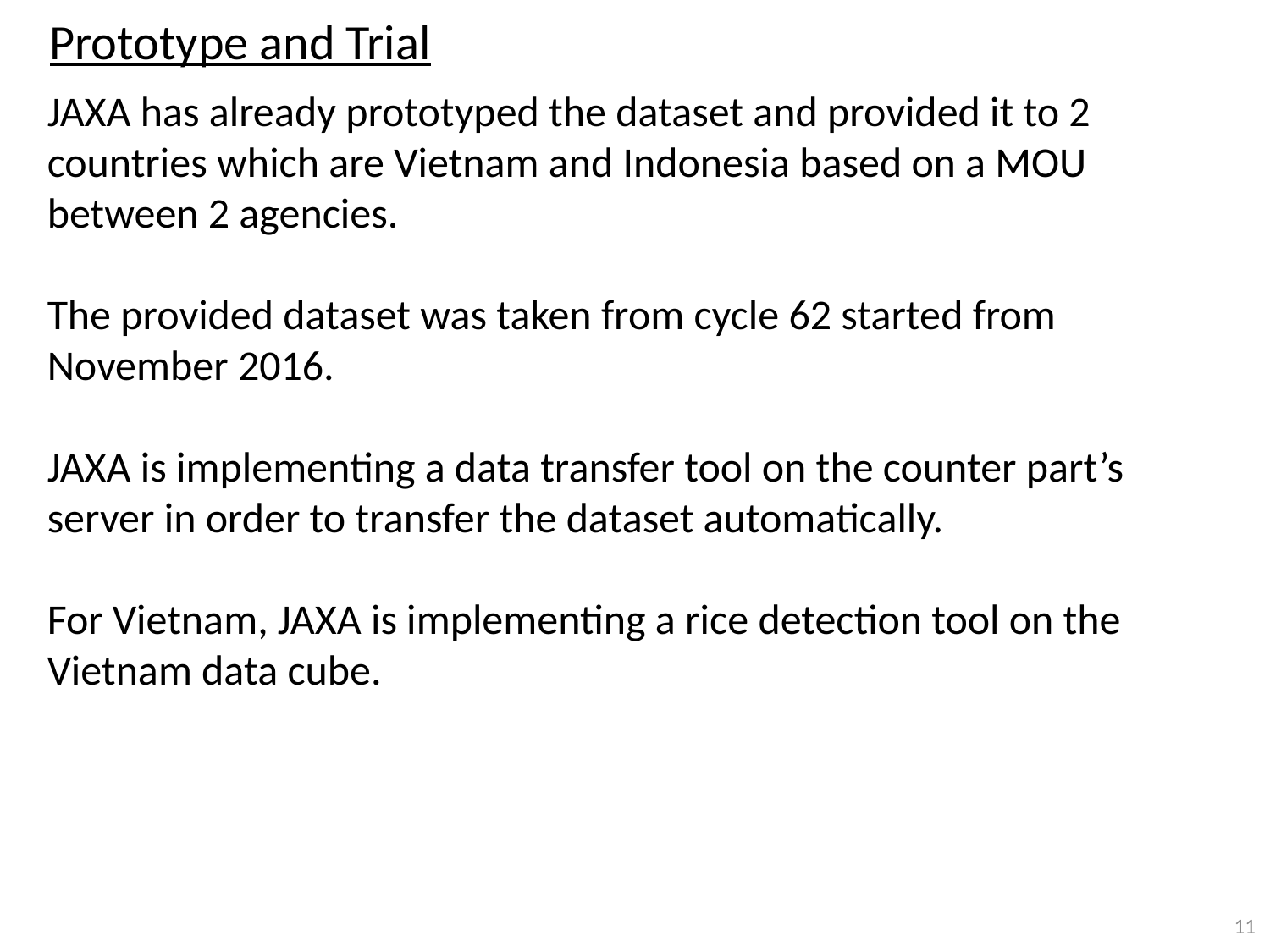

Prototype and Trial
JAXA has already prototyped the dataset and provided it to 2 countries which are Vietnam and Indonesia based on a MOU between 2 agencies.

The provided dataset was taken from cycle 62 started from November 2016.

JAXA is implementing a data transfer tool on the counter part’s server in order to transfer the dataset automatically.

For Vietnam, JAXA is implementing a rice detection tool on the Vietnam data cube.
11